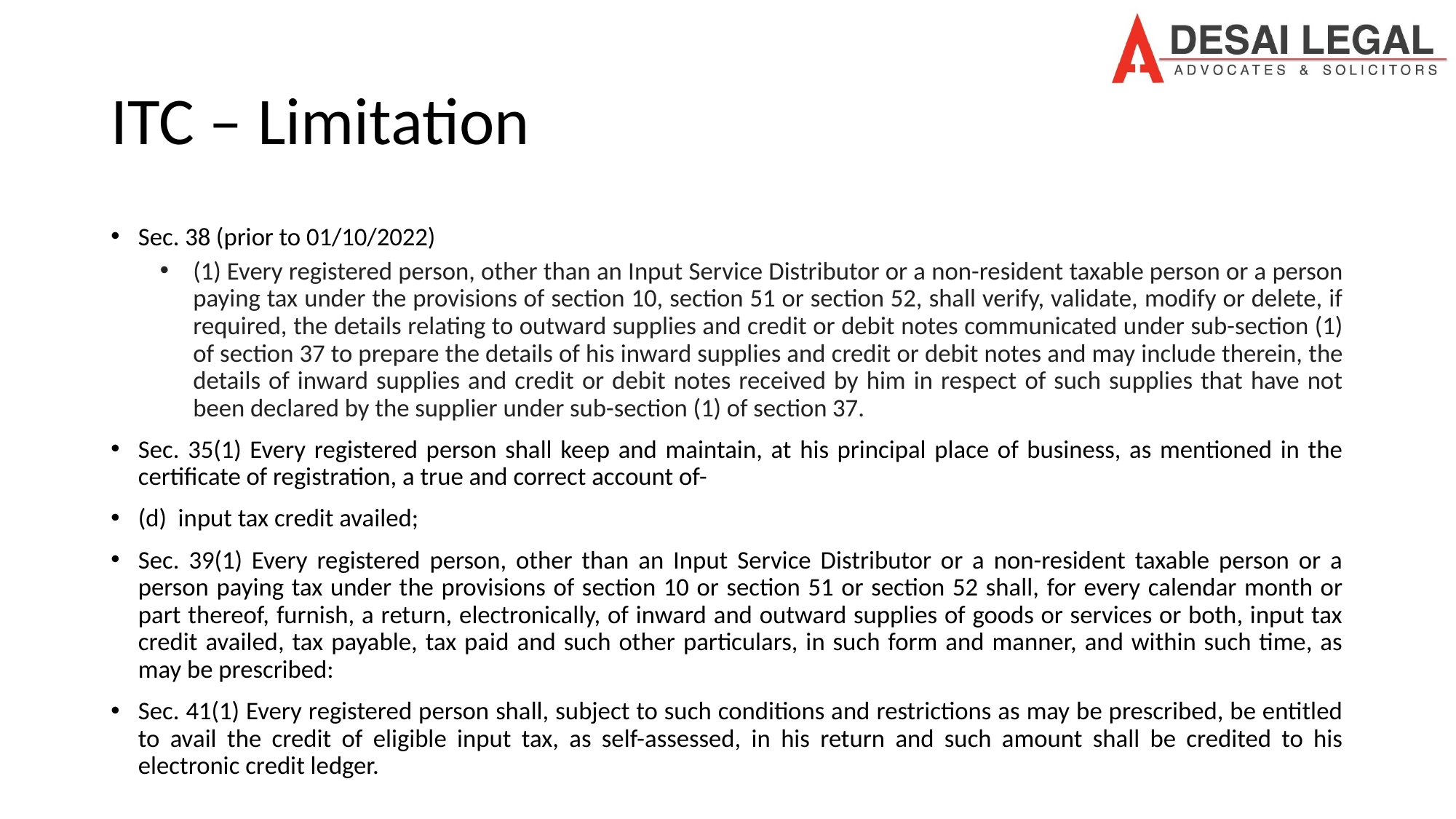

# ITC – Limitation
Sec. 38 (prior to 01/10/2022)
(1) Every registered person, other than an Input Service Distributor or a non-resident taxable person or a person paying tax under the provisions of section 10, section 51 or section 52, shall verify, validate, modify or delete, if required, the details relating to outward supplies and credit or debit notes communicated under sub-section (1) of section 37 to prepare the details of his inward supplies and credit or debit notes and may include therein, the details of inward supplies and credit or debit notes received by him in respect of such supplies that have not been declared by the supplier under sub-section (1) of section 37.
Sec. 35(1) Every registered person shall keep and maintain, at his principal place of business, as mentioned in the certificate of registration, a true and correct account of-
(d)  input tax credit availed;
Sec. 39(1) Every registered person, other than an Input Service Distributor or a non-resident taxable person or a person paying tax under the provisions of section 10 or section 51 or section 52 shall, for every calendar month or part thereof, furnish, a return, electronically, of inward and outward supplies of goods or services or both, input tax credit availed, tax payable, tax paid and such other particulars, in such form and manner, and within such time, as may be prescribed:
Sec. 41(1) Every registered person shall, subject to such conditions and restrictions as may be prescribed, be entitled to avail the credit of eligible input tax, as self-assessed, in his return and such amount shall be credited to his electronic credit ledger.